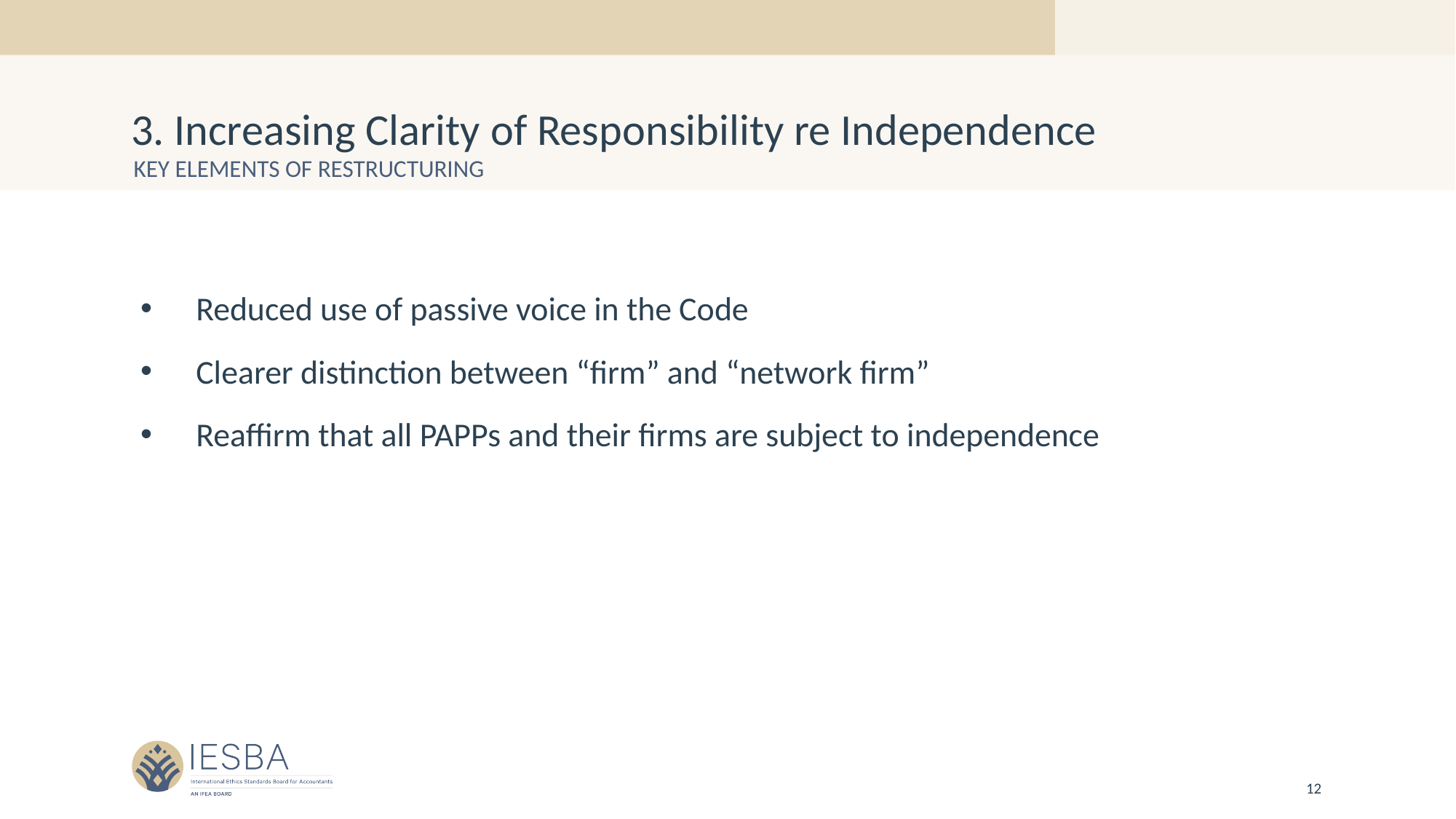

# 3. Increasing Clarity of Responsibility re Independence
KEY ELEMENTS OF Restructuring
Reduced use of passive voice in the Code
Clearer distinction between “firm” and “network firm”
Reaffirm that all PAPPs and their firms are subject to independence

12